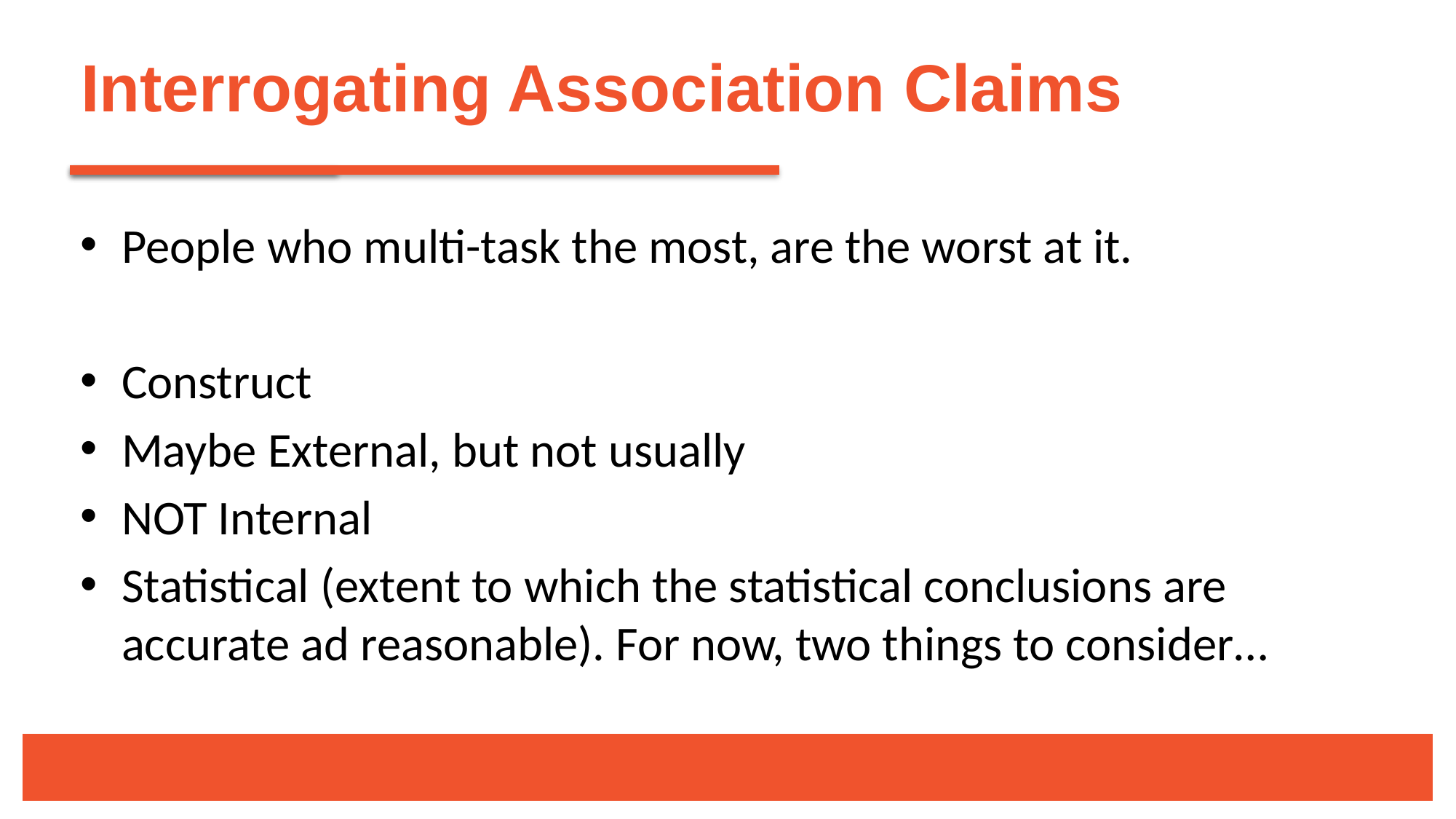

# Interrogating Association Claims
People who multi-task the most, are the worst at it.

Construct
Maybe External, but not usually
NOT Internal
Statistical (extent to which the statistical conclusions are accurate ad reasonable). For now, two things to consider…